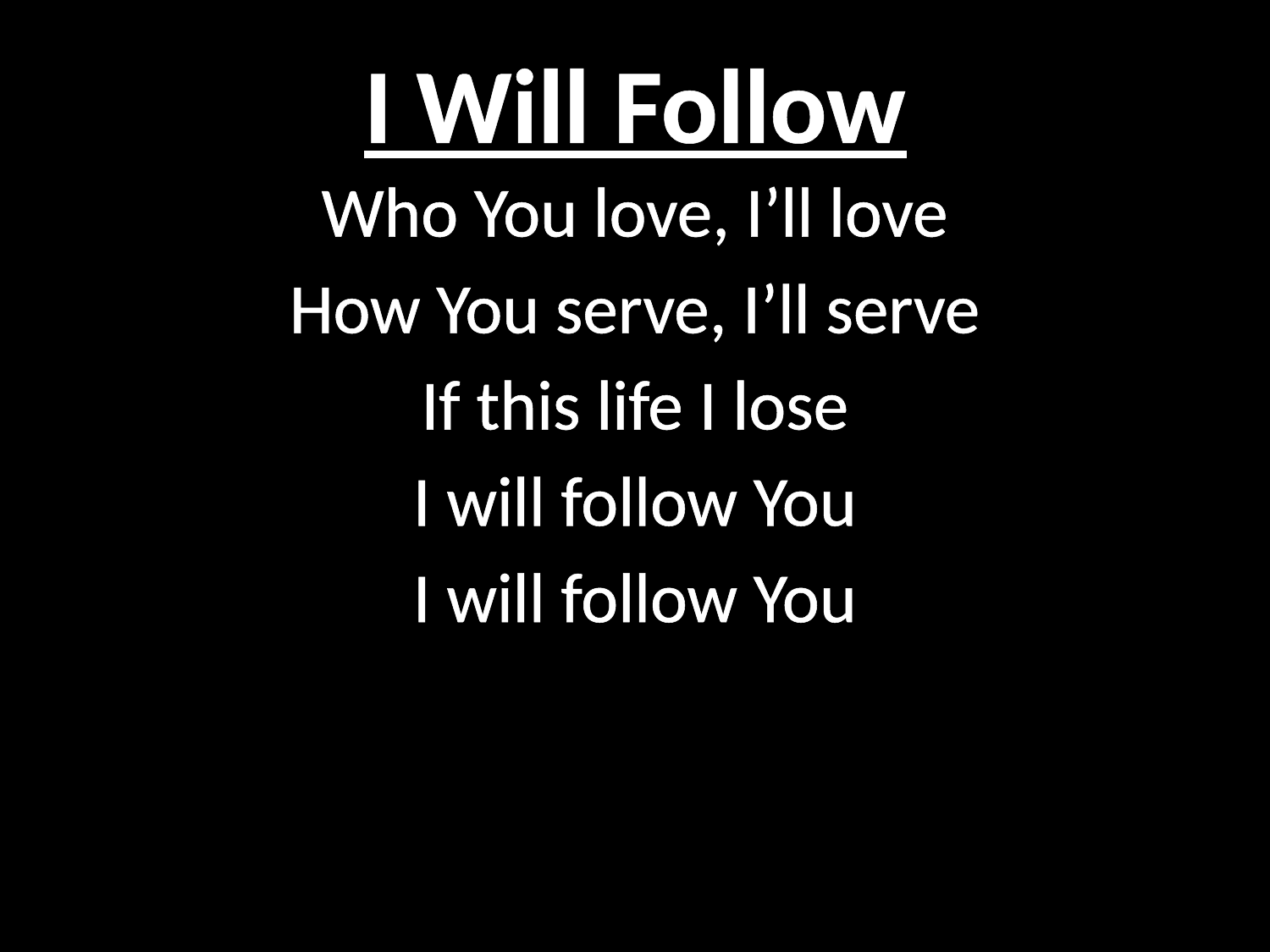

# I Will Follow
Who You love, I’ll love
How You serve, I’ll serve
If this life I lose
I will follow You
I will follow You